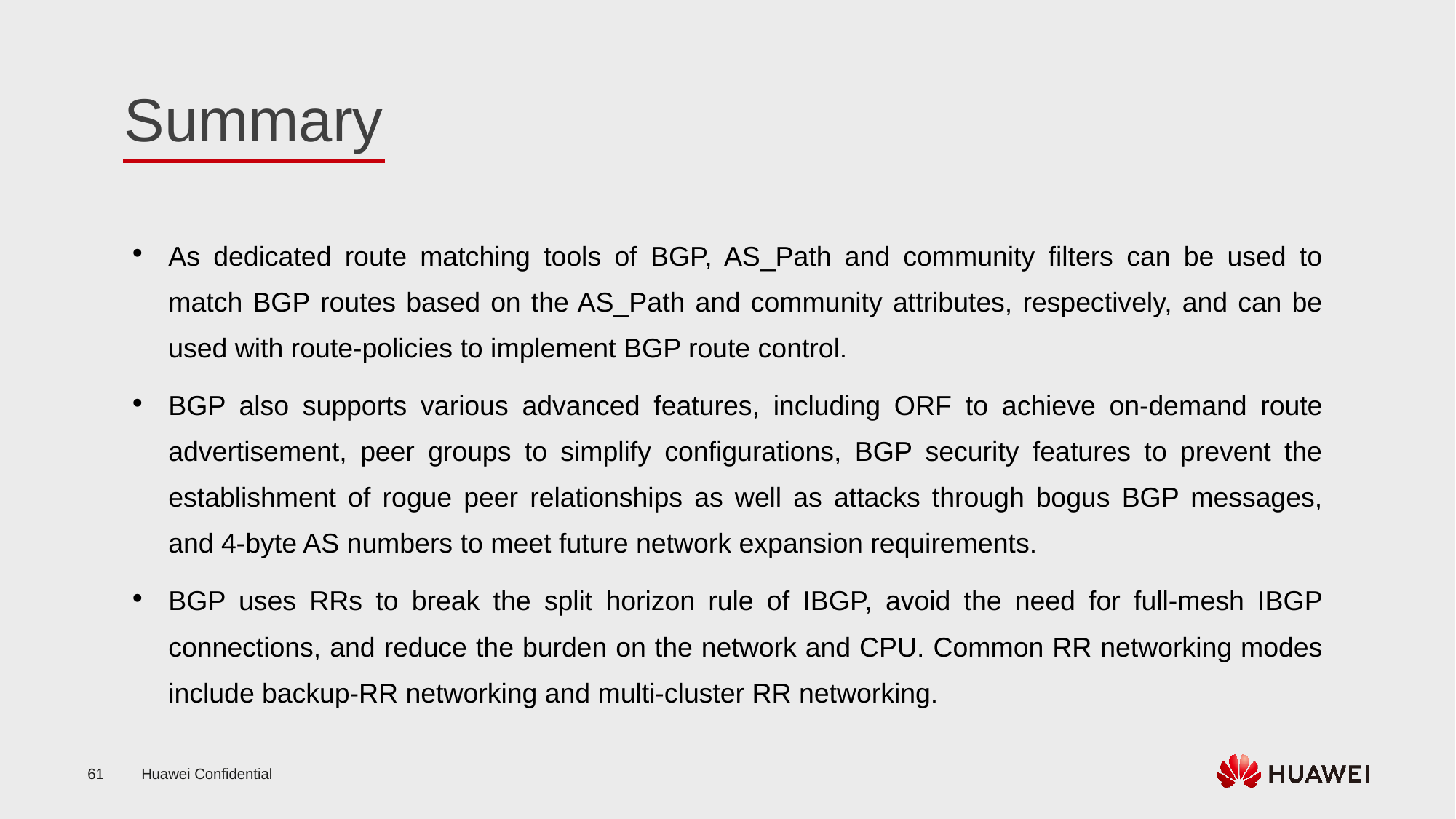

As dedicated route matching tools of BGP, AS_Path and community filters can be used to match BGP routes based on the AS_Path and community attributes, respectively, and can be used with route-policies to implement BGP route control.
BGP also supports various advanced features, including ORF to achieve on-demand route advertisement, peer groups to simplify configurations, BGP security features to prevent the establishment of rogue peer relationships as well as attacks through bogus BGP messages, and 4-byte AS numbers to meet future network expansion requirements.
BGP uses RRs to break the split horizon rule of IBGP, avoid the need for full-mesh IBGP connections, and reduce the burden on the network and CPU. Common RR networking modes include backup-RR networking and multi-cluster RR networking.